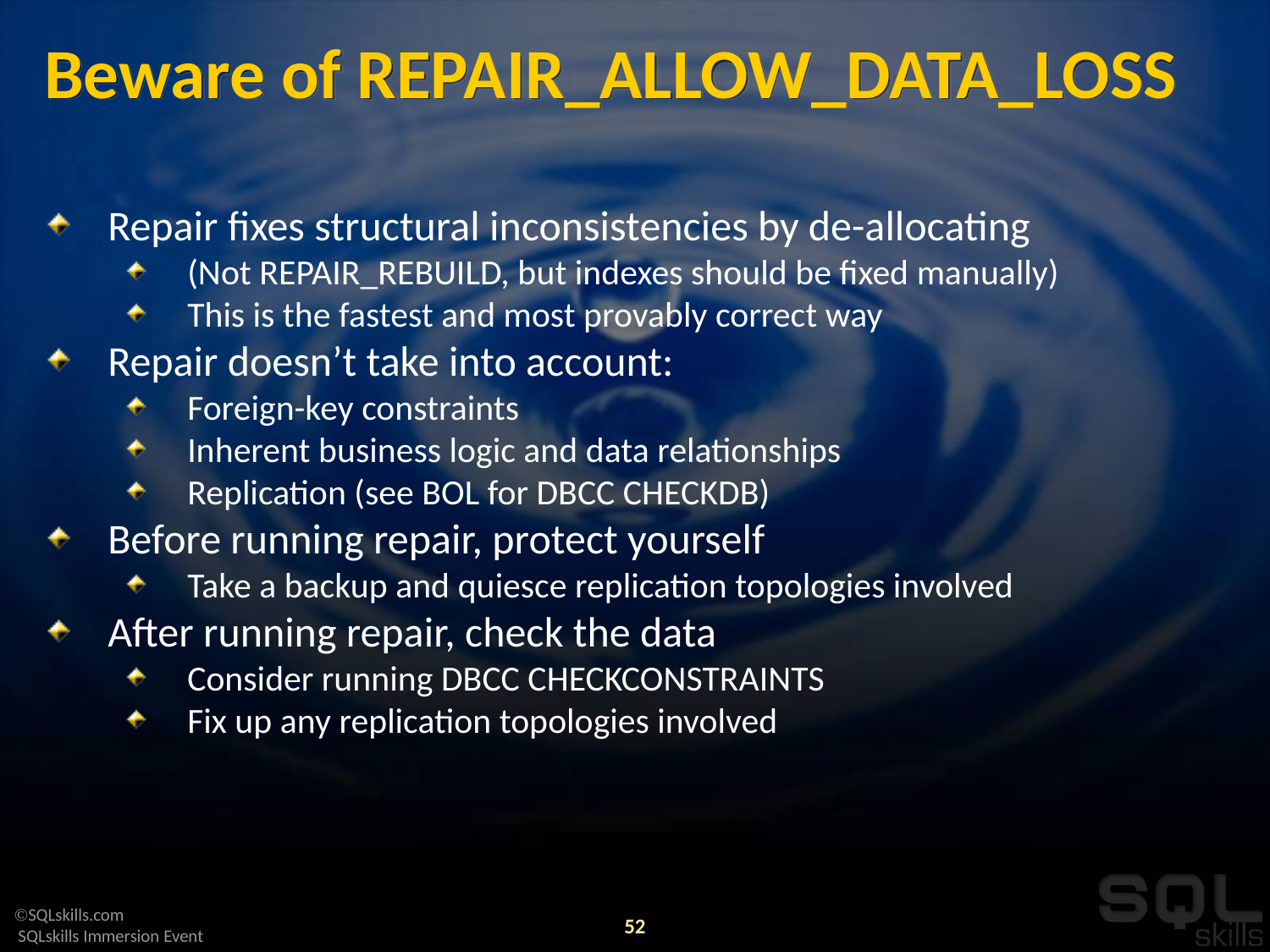

# Beware of REPAIR_ALLOW_DATA_LOSS
Repair fixes structural inconsistencies by de-allocating
(Not REPAIR_REBUILD, but indexes should be fixed manually)
This is the fastest and most provably correct way
Repair doesn’t take into account:
Foreign-key constraints
Inherent business logic and data relationships
Replication (see BOL for DBCC CHECKDB)
Before running repair, protect yourself
Take a backup and quiesce replication topologies involved
After running repair, check the data
Consider running DBCC CHECKCONSTRAINTS
Fix up any replication topologies involved

52